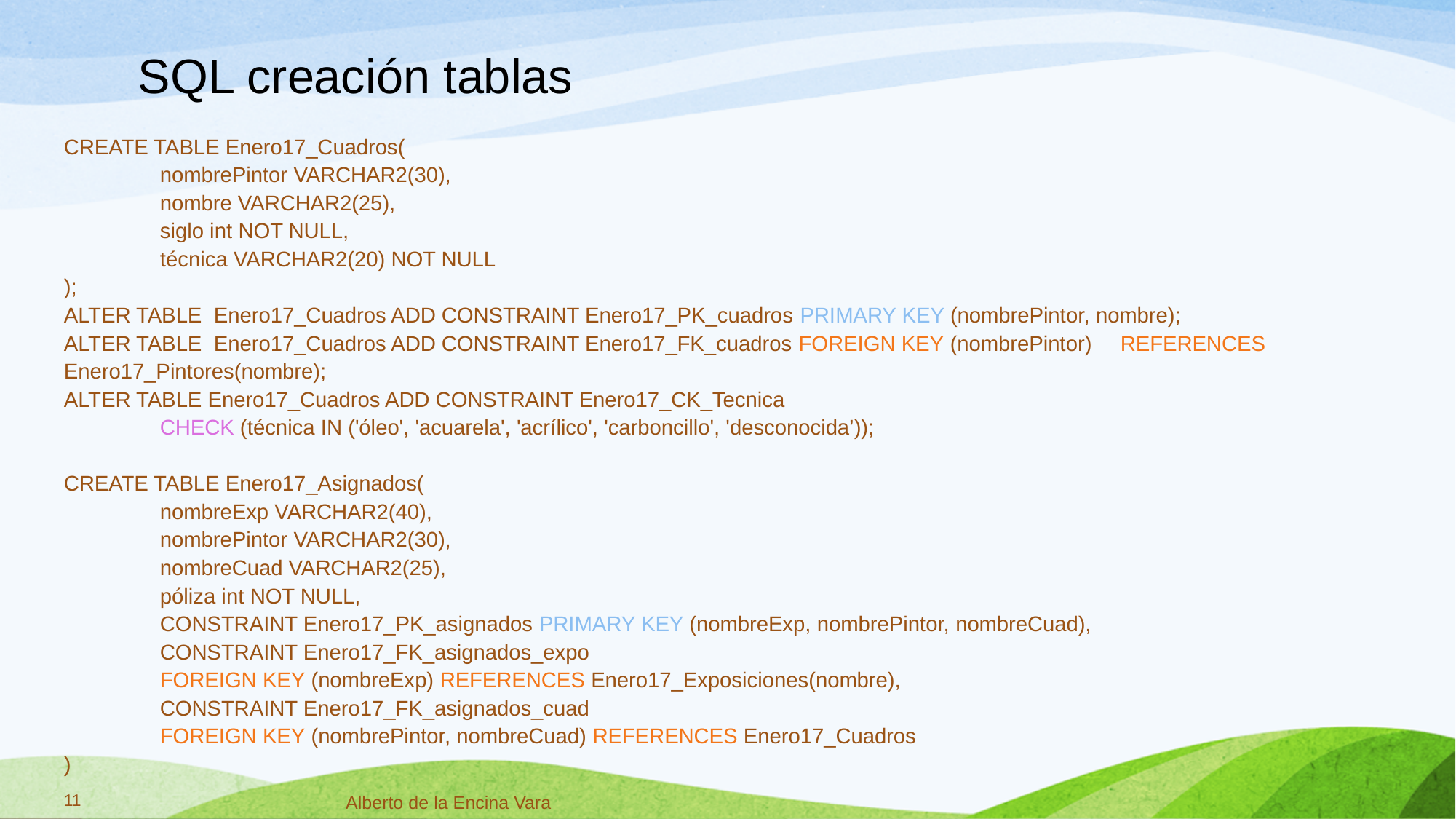

# SQL creación tablas
CREATE TABLE Enero17_Cuadros(
	nombrePintor VARCHAR2(30),
	nombre VARCHAR2(25),
	siglo int NOT NULL,
	técnica VARCHAR2(20) NOT NULL
);
ALTER TABLE  Enero17_Cuadros ADD CONSTRAINT Enero17_PK_cuadros PRIMARY KEY (nombrePintor, nombre);
ALTER TABLE  Enero17_Cuadros ADD CONSTRAINT Enero17_FK_cuadros FOREIGN KEY (nombrePintor) 		REFERENCES Enero17_Pintores(nombre);
ALTER TABLE Enero17_Cuadros ADD CONSTRAINT Enero17_CK_Tecnica
	CHECK (técnica IN ('óleo', 'acuarela', 'acrílico', 'carboncillo', 'desconocida’));

CREATE TABLE Enero17_Asignados(
	nombreExp VARCHAR2(40),
	nombrePintor VARCHAR2(30),
	nombreCuad VARCHAR2(25),
	póliza int NOT NULL,
	CONSTRAINT Enero17_PK_asignados PRIMARY KEY (nombreExp, nombrePintor, nombreCuad),
	CONSTRAINT Enero17_FK_asignados_expo
		FOREIGN KEY (nombreExp) REFERENCES Enero17_Exposiciones(nombre),
	CONSTRAINT Enero17_FK_asignados_cuad
		FOREIGN KEY (nombrePintor, nombreCuad) REFERENCES Enero17_Cuadros
)
11
Alberto de la Encina Vara